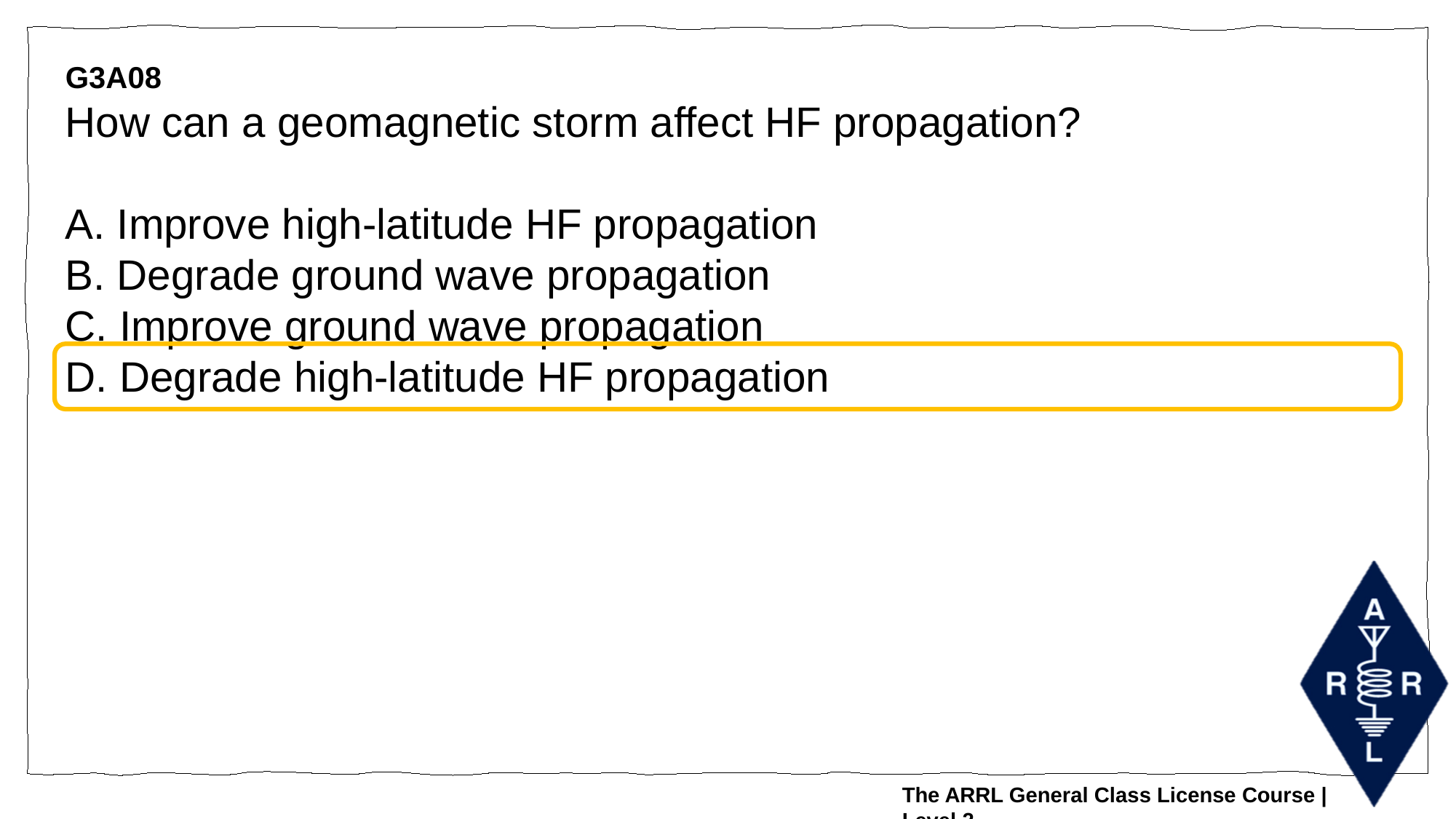

G3A08
How can a geomagnetic storm affect HF propagation?

A. Improve high-latitude HF propagation
B. Degrade ground wave propagation
C. Improve ground wave propagation
D. Degrade high-latitude HF propagation